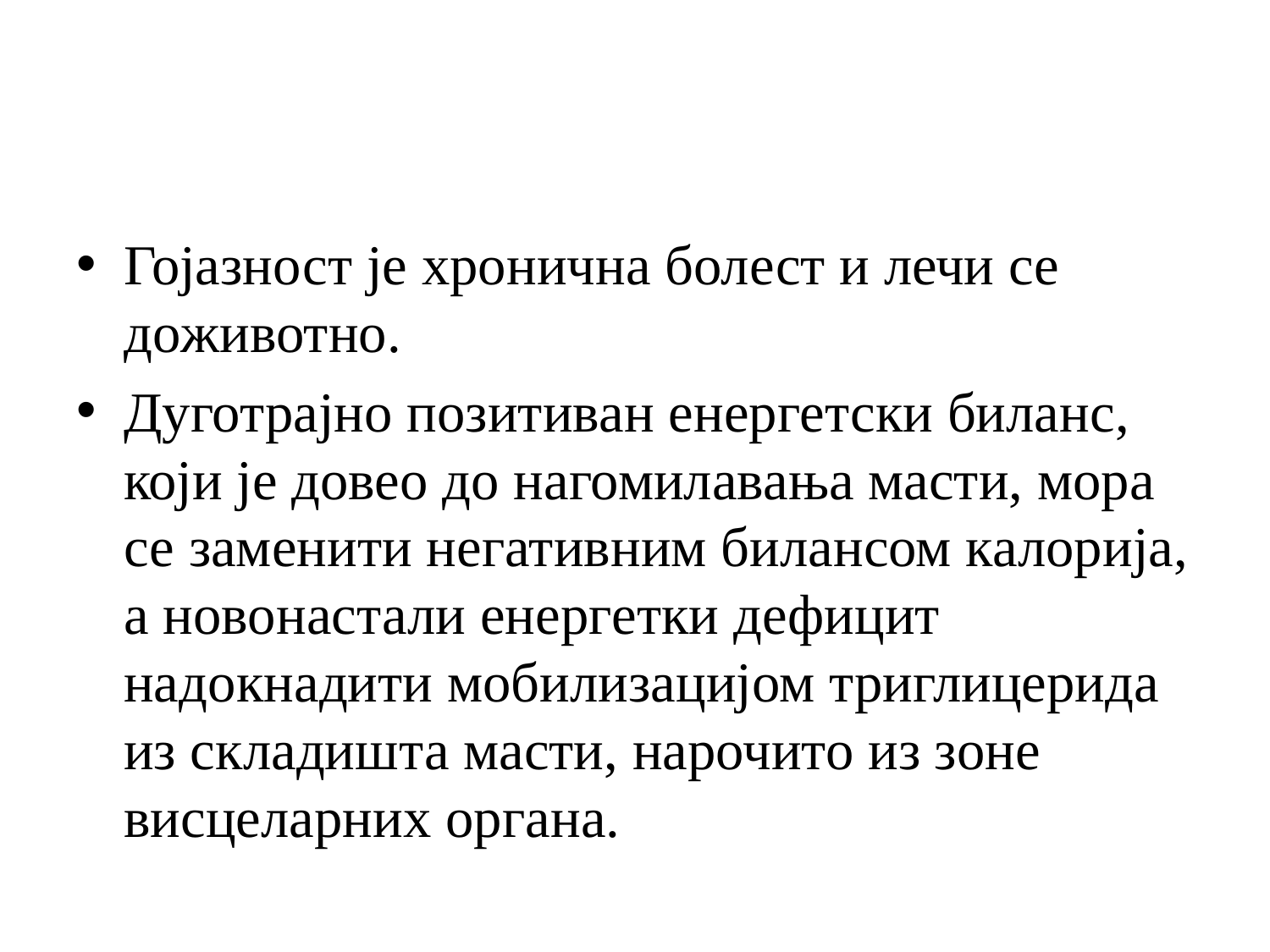

Гојазност је хронична болест и лечи се доживотно.
Дуготрајно позитиван енергетски биланс, који је довео до нагомилавања масти, мора се заменити негативним билансом калорија, а новонастали енергетки дефицит надокнадити мобилизацијом триглицерида из складишта масти, нарочито из зоне висцеларних органа.